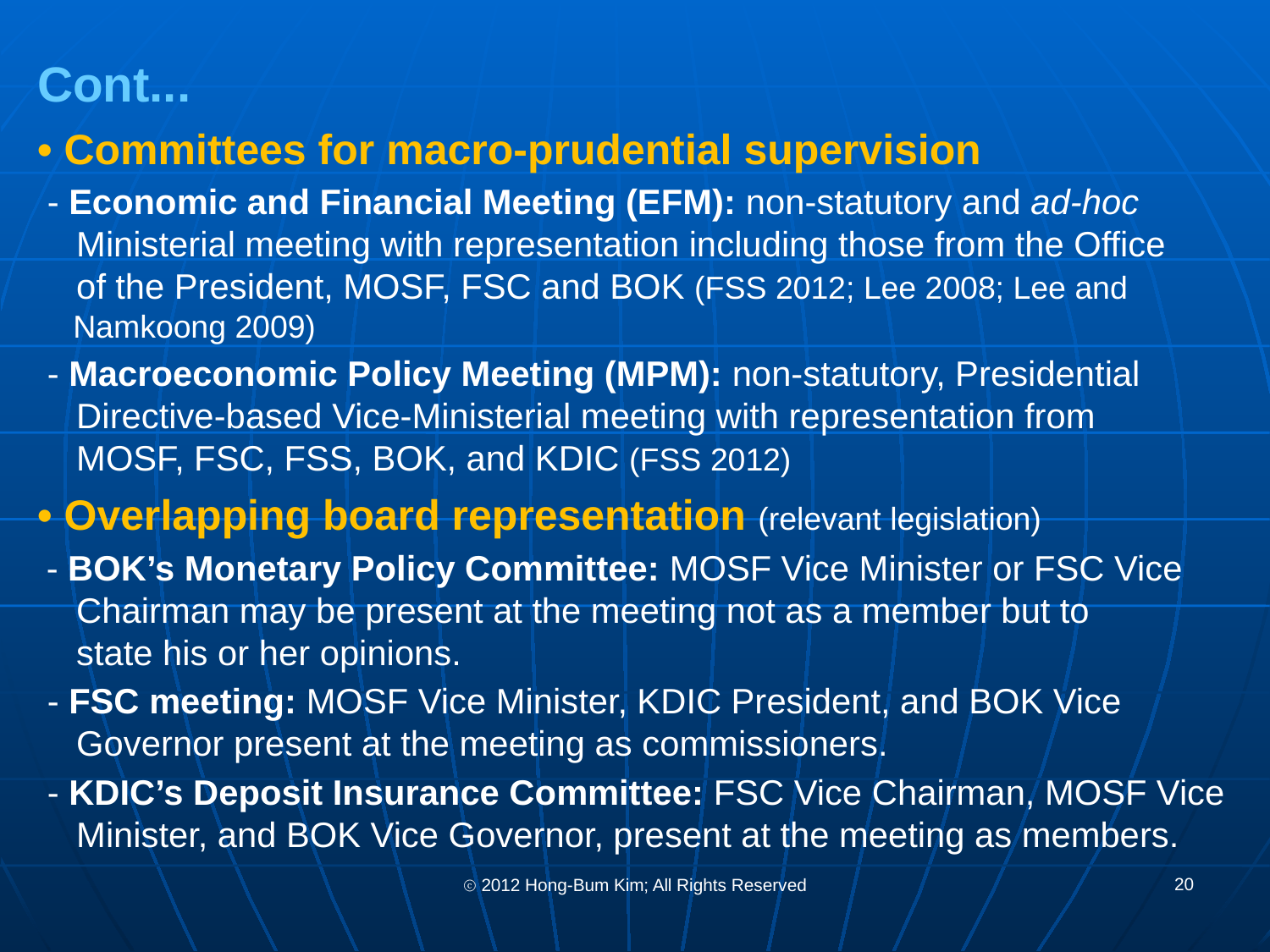

Cont...

• Committees for macro-prudential supervision

 - Economic and Financial Meeting (EFM): non-statutory and ad-hoc
    Ministerial meeting with representation including those from the Office
    of the President, MOSF, FSC and BOK (FSS 2012; Lee 2008; Lee and
    Namkoong 2009)

 - Macroeconomic Policy Meeting (MPM): non-statutory, Presidential
    Directive-based Vice-Ministerial meeting with representation from
    MOSF, FSC, FSS, BOK, and KDIC (FSS 2012)

• Overlapping board representation (relevant legislation)

 - BOK’s Monetary Policy Committee: MOSF Vice Minister or FSC Vice
    Chairman may be present at the meeting not as a member but to
    state his or her opinions.

 - FSC meeting: MOSF Vice Minister, KDIC President, and BOK Vice
    Governor present at the meeting as commissioners.

 - KDIC’s Deposit Insurance Committee: FSC Vice Chairman, MOSF Vice
    Minister, and BOK Vice Governor, present at the meeting as members.
20
ⓒ 2012 Hong-Bum Kim; All Rights Reserved